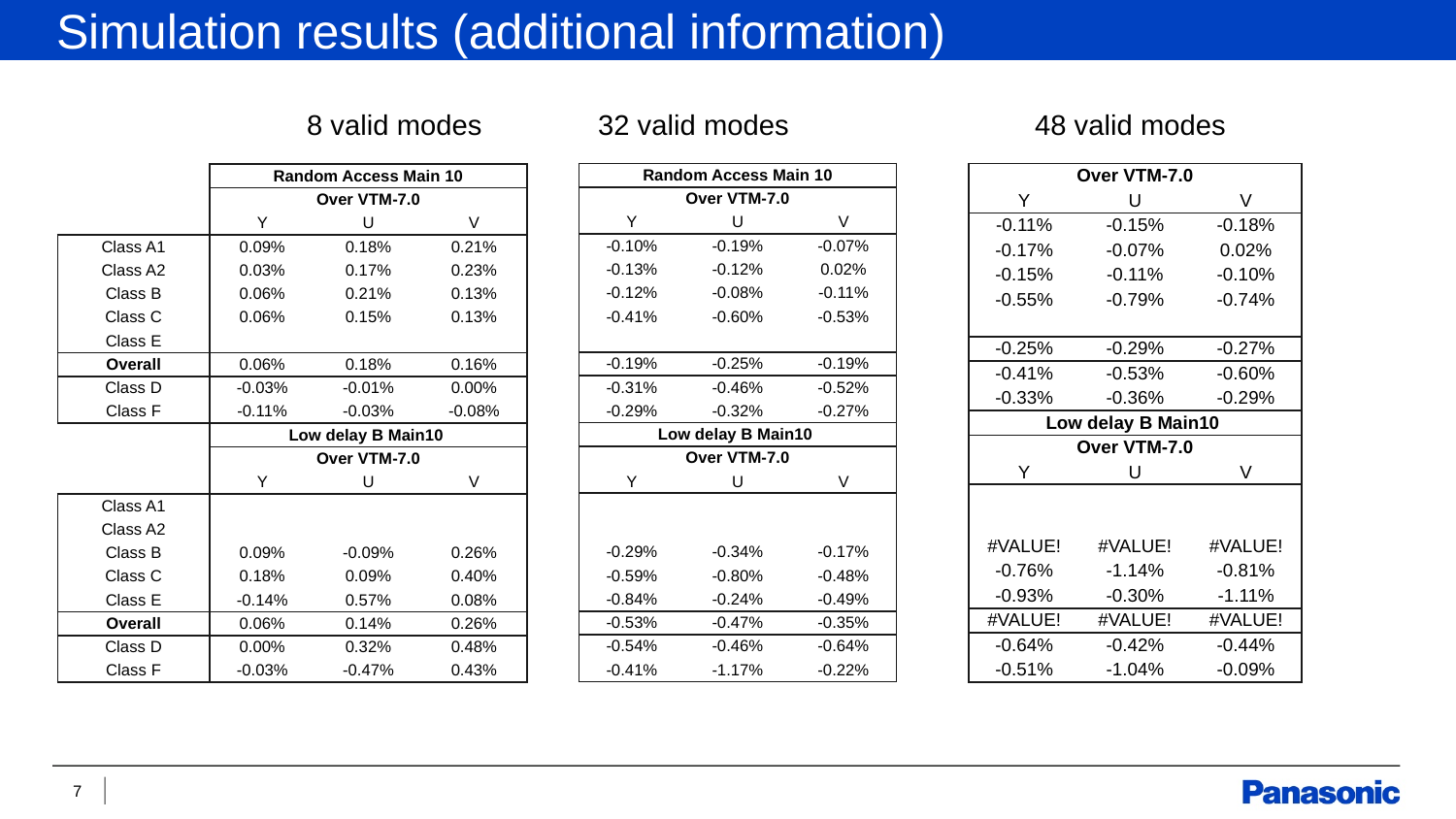

Simulation results (additional information)
8 valid modes 	32 valid modes 		48 valid modes
| Random Access Main 10 |  |  |
| --- | --- | --- |
| Over VTM-7.0 |  |  |
| Y | U | V |
| -0.10% | -0.19% | -0.07% |
| -0.13% | -0.12% | 0.02% |
| -0.12% | -0.08% | -0.11% |
| -0.41% | -0.60% | -0.53% |
|  |  |  |
| -0.19% | -0.25% | -0.19% |
| -0.31% | -0.46% | -0.52% |
| -0.29% | -0.32% | -0.27% |
| Low delay B Main10 |  |  |
| Over VTM-7.0 |  |  |
| Y | U | V |
|  |  |  |
|  |  |  |
| -0.29% | -0.34% | -0.17% |
| -0.59% | -0.80% | -0.48% |
| -0.84% | -0.24% | -0.49% |
| -0.53% | -0.47% | -0.35% |
| -0.54% | -0.46% | -0.64% |
| -0.41% | -1.17% | -0.22% |
| Over VTM-7.0 |  |  |
| --- | --- | --- |
| Y | U | V |
| -0.11% | -0.15% | -0.18% |
| -0.17% | -0.07% | 0.02% |
| -0.15% | -0.11% | -0.10% |
| -0.55% | -0.79% | -0.74% |
|  |  |  |
| -0.25% | -0.29% | -0.27% |
| -0.41% | -0.53% | -0.60% |
| -0.33% | -0.36% | -0.29% |
| Low delay B Main10 |  |  |
| Over VTM-7.0 |  |  |
| Y | U | V |
|  |  |  |
|  |  |  |
| #VALUE! | #VALUE! | #VALUE! |
| -0.76% | -1.14% | -0.81% |
| -0.93% | -0.30% | -1.11% |
| #VALUE! | #VALUE! | #VALUE! |
| -0.64% | -0.42% | -0.44% |
| -0.51% | -1.04% | -0.09% |
|  | Random Access Main 10 |  |  |
| --- | --- | --- | --- |
|  | Over VTM-7.0 |  |  |
|  | Y | U | V |
| Class A1 | 0.09% | 0.18% | 0.21% |
| Class A2 | 0.03% | 0.17% | 0.23% |
| Class B | 0.06% | 0.21% | 0.13% |
| Class C | 0.06% | 0.15% | 0.13% |
| Class E |  |  |  |
| Overall | 0.06% | 0.18% | 0.16% |
| Class D | -0.03% | -0.01% | 0.00% |
| Class F | -0.11% | -0.03% | -0.08% |
|  | Low delay B Main10 |  |  |
|  | Over VTM-7.0 |  |  |
|  | Y | U | V |
| Class A1 |  |  |  |
| Class A2 |  |  |  |
| Class B | 0.09% | -0.09% | 0.26% |
| Class C | 0.18% | 0.09% | 0.40% |
| Class E | -0.14% | 0.57% | 0.08% |
| Overall | 0.06% | 0.14% | 0.26% |
| Class D | 0.00% | 0.32% | 0.48% |
| Class F | -0.03% | -0.47% | 0.43% |